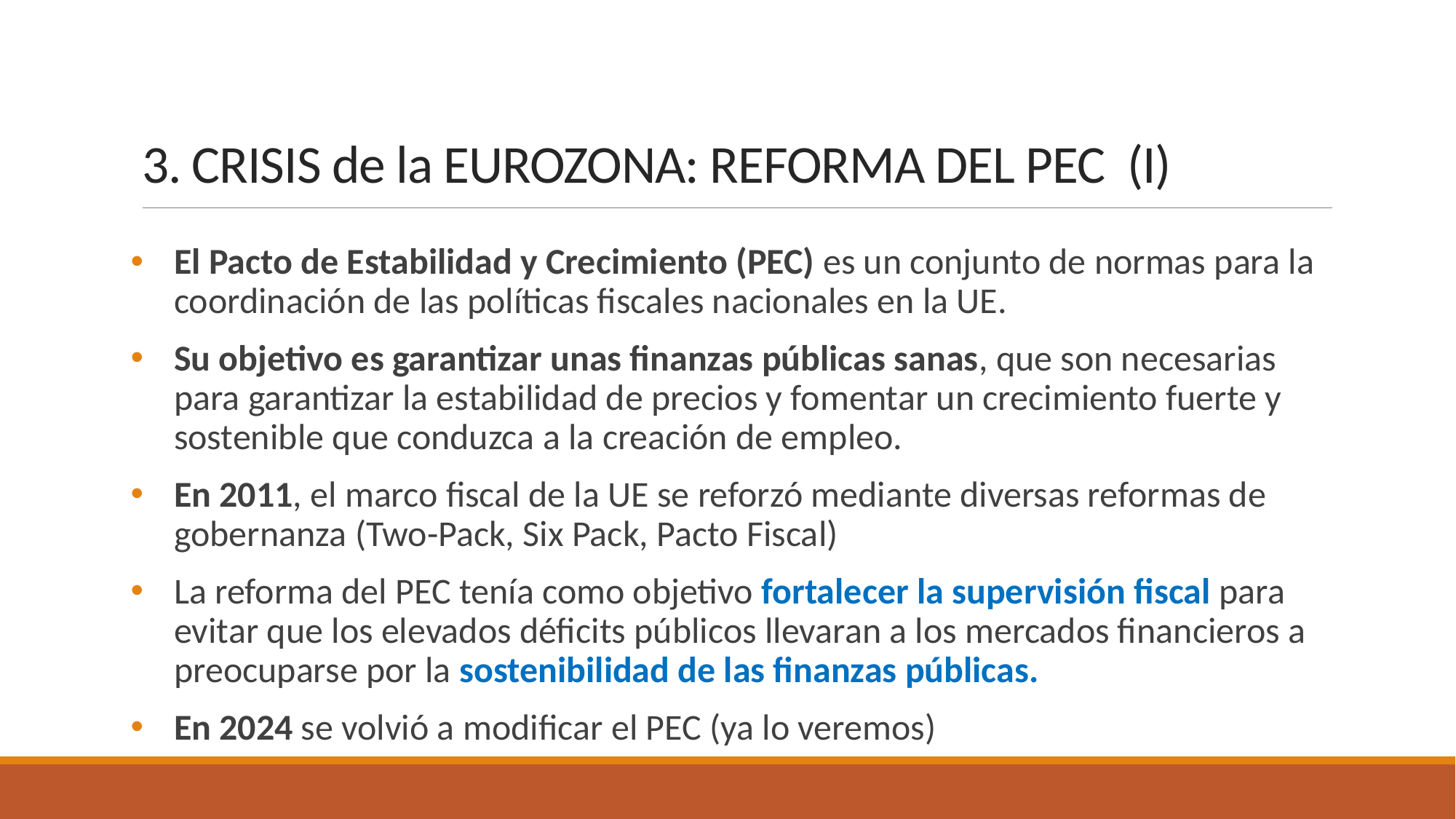

3. CRISIS de la EUROZONA: REFORMA DEL PEC  (I)
El Pacto de Estabilidad y Crecimiento (PEC) es un conjunto de normas para la coordinación de las políticas fiscales nacionales en la UE.
Su objetivo es garantizar unas finanzas públicas sanas, que son necesarias para garantizar la estabilidad de precios y fomentar un crecimiento fuerte y sostenible que conduzca a la creación de empleo.
En 2011, el marco fiscal de la UE se reforzó mediante diversas reformas de gobernanza (Two-Pack, Six Pack, Pacto Fiscal)
La reforma del PEC tenía como objetivo fortalecer la supervisión fiscal para evitar que los elevados déficits públicos llevaran a los mercados financieros a preocuparse por la sostenibilidad de las finanzas públicas.
En 2024 se volvió a modificar el PEC (ya lo veremos)